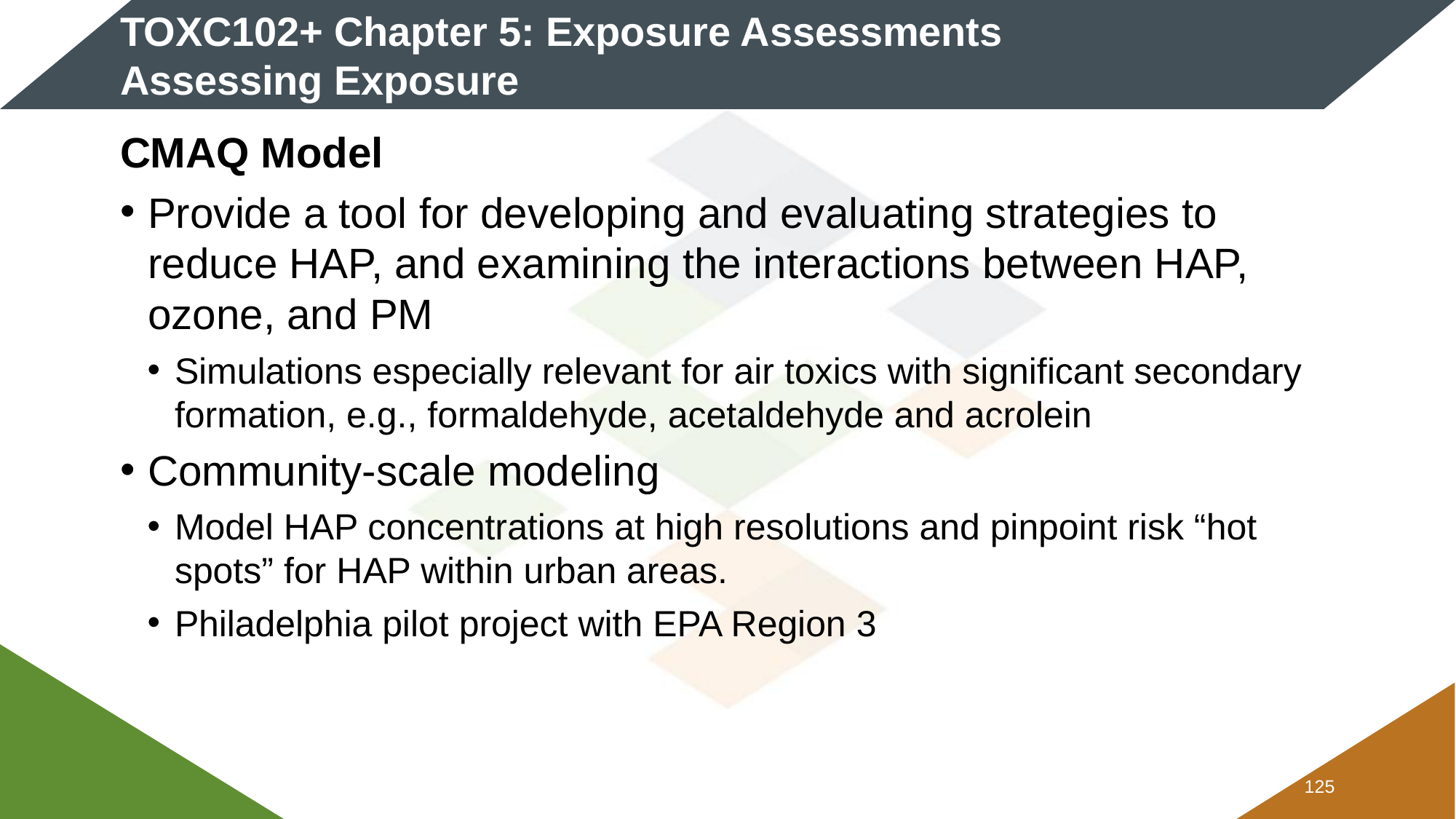

# TOXC102+ Chapter 5: Exposure Assessments Assessing Exposure
CMAQ Model
Provide a tool for developing and evaluating strategies to reduce HAP, and examining the interactions between HAP, ozone, and PM
Simulations especially relevant for air toxics with significant secondary formation, e.g., formaldehyde, acetaldehyde and acrolein
Community-scale modeling
Model HAP concentrations at high resolutions and pinpoint risk “hot spots” for HAP within urban areas.
Philadelphia pilot project with EPA Region 3
125